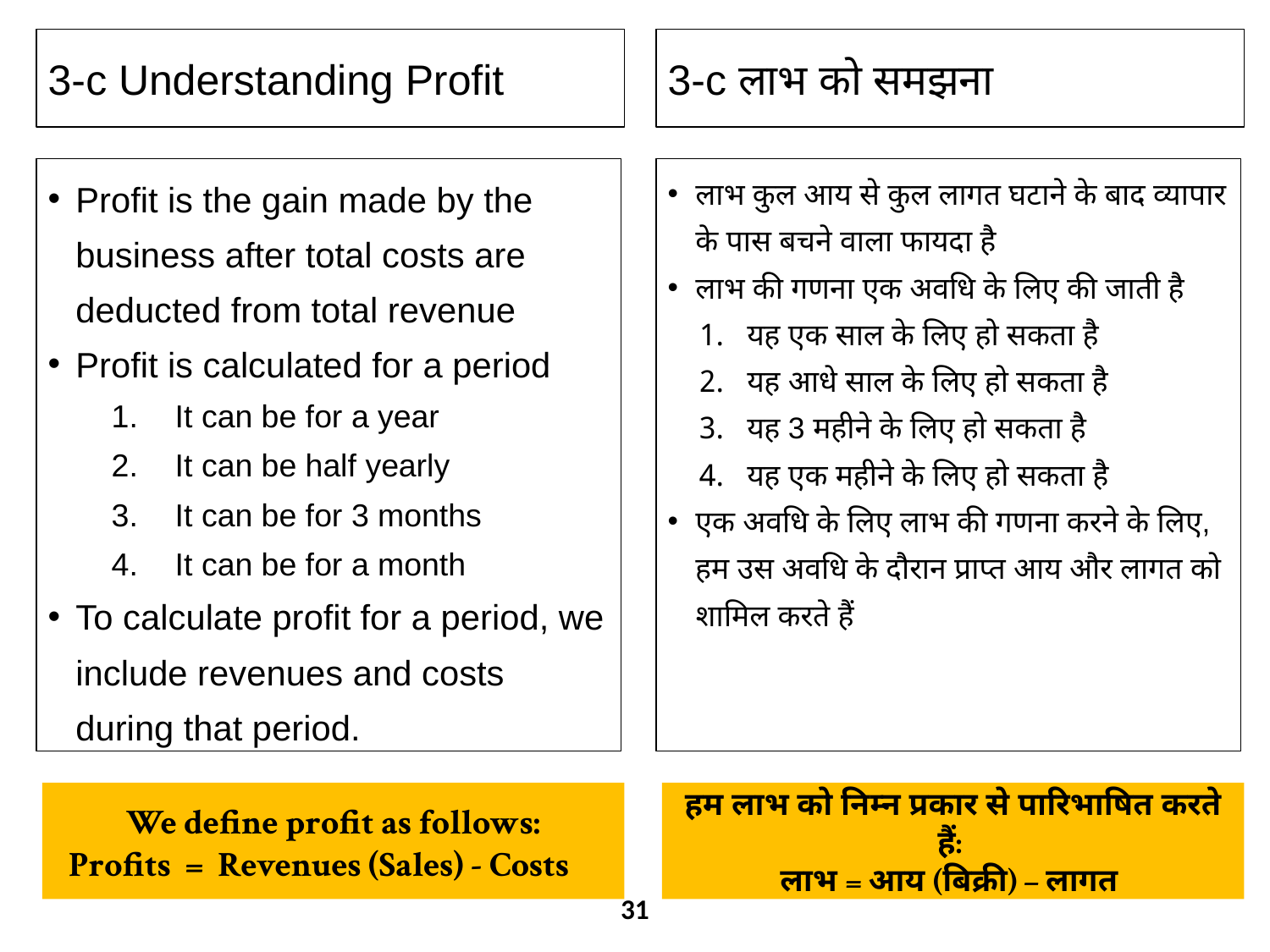

3-c Understanding Profit
3-c लाभ को समझना
Profit is the gain made by the business after total costs are deducted from total revenue
Profit is calculated for a period
It can be for a year
It can be half yearly
It can be for 3 months
It can be for a month
To calculate profit for a period, we include revenues and costs during that period.
लाभ कुल आय से कुल लागत घटाने के बाद व्यापार के पास बचने वाला फायदा है
लाभ की गणना एक अवधि के लिए की जाती है
यह एक साल के लिए हो सकता है
यह आधे साल के लिए हो सकता है
यह 3 महीने के लिए हो सकता है
यह एक महीने के लिए हो सकता है
एक अवधि के लिए लाभ की गणना करने के लिए, हम उस अवधि के दौरान प्राप्त आय और लागत को शामिल करते हैं

We define profit as follows:
Profits  =  Revenues (Sales) - Costs
हम लाभ को निम्न प्रकार से पारिभाषित करते हैं:
लाभ = आय (बिक्री) – लागत
31